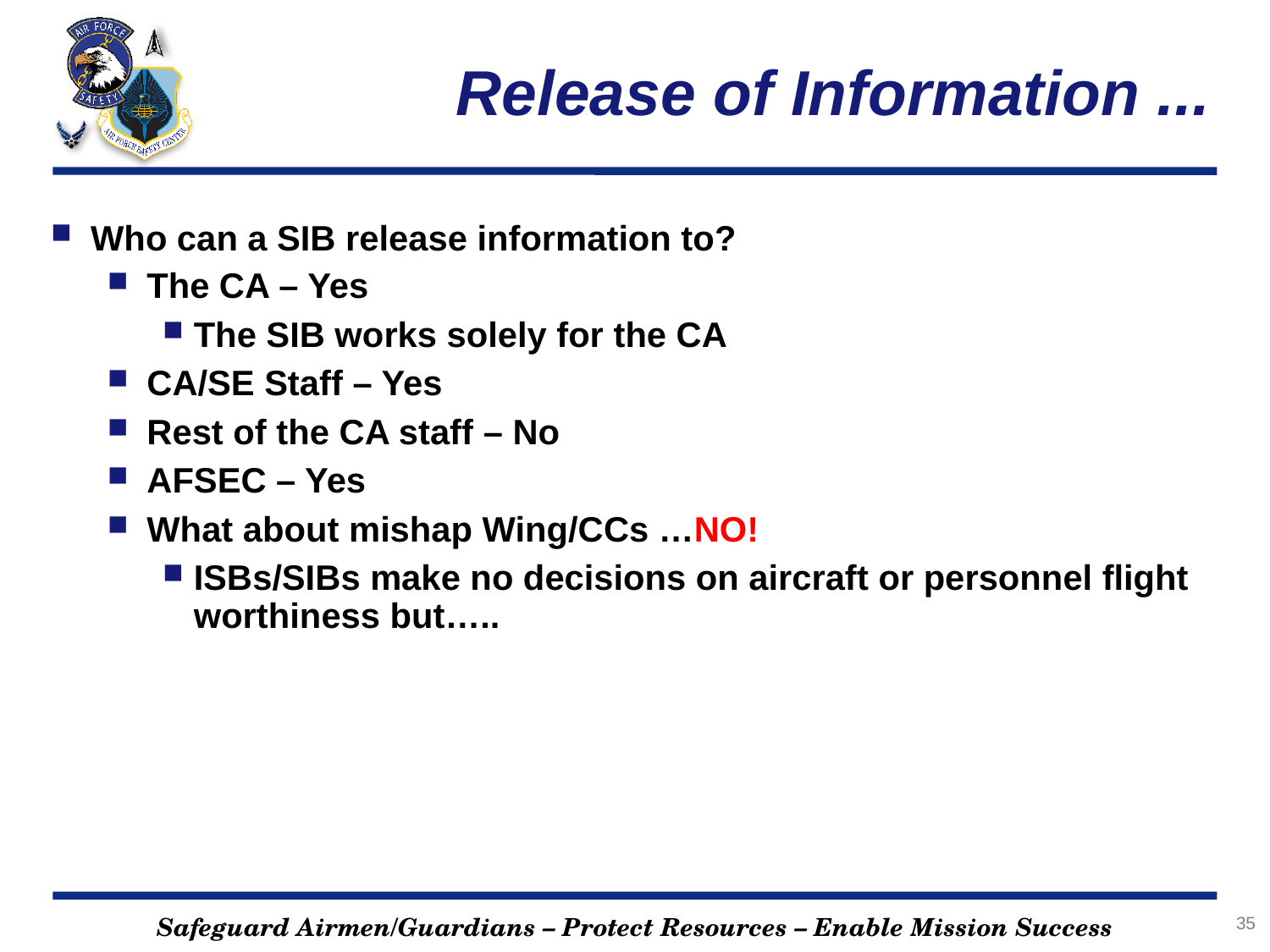

# Release of Information ...
Who can a SIB release information to?
The CA – Yes
The SIB works solely for the CA
CA/SE Staff – Yes
Rest of the CA staff – No
AFSEC – Yes
What about mishap Wing/CCs …NO!
ISBs/SIBs make no decisions on aircraft or personnel flight worthiness but…..

35